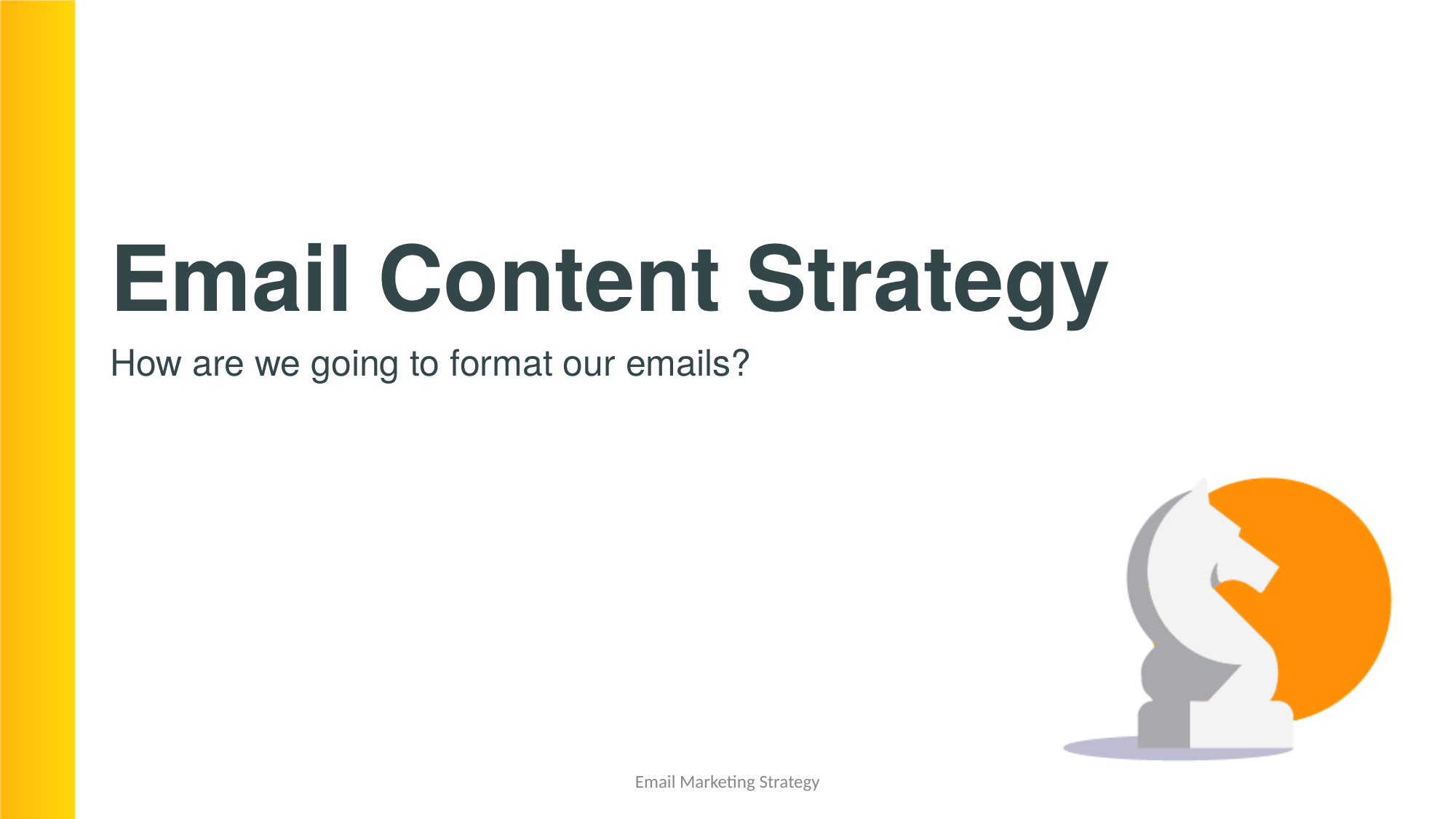

# Email Content Strategy
How are we going to format our emails?
Email Marketing Strategy